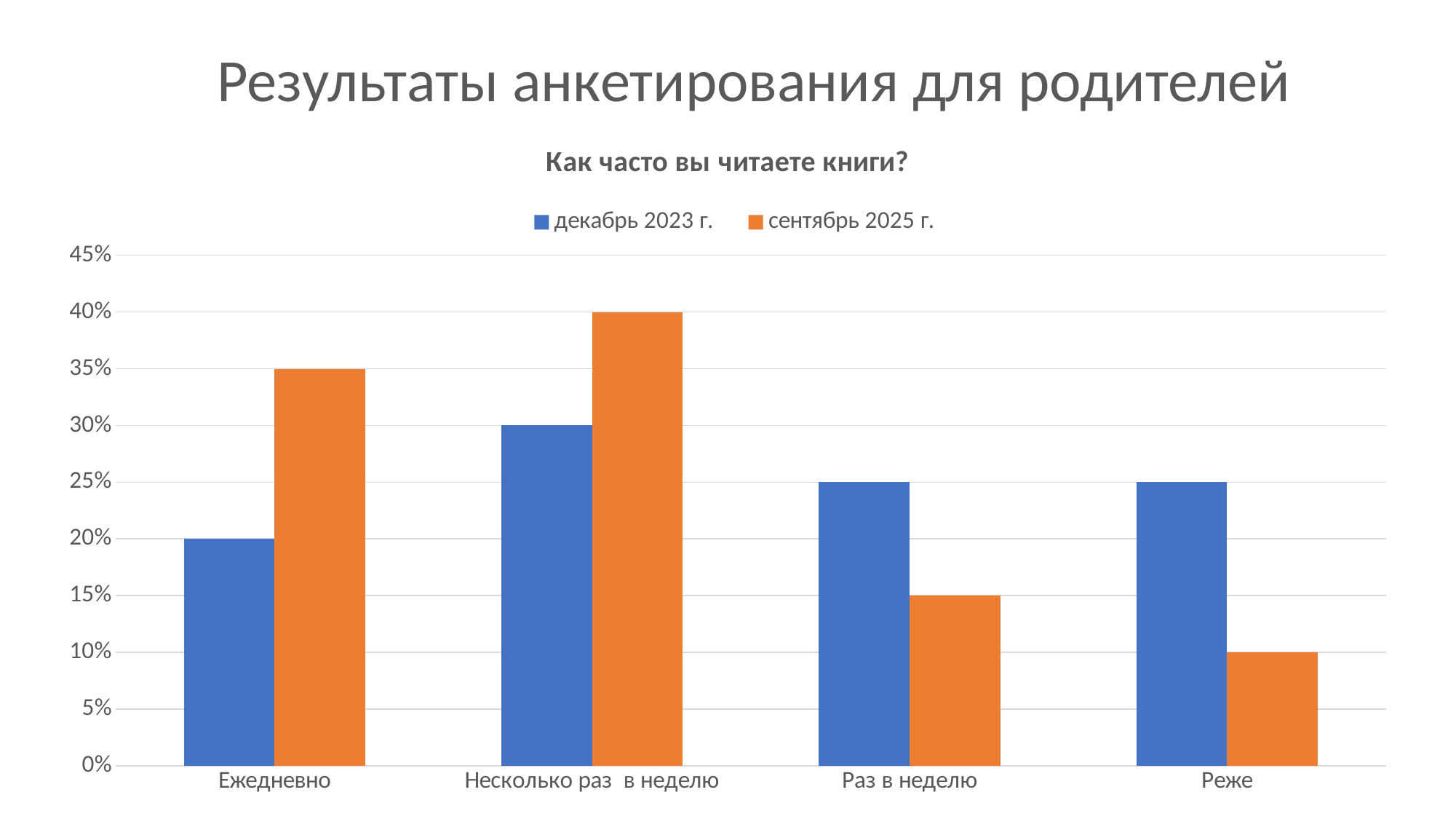

# Результаты анкетирования для родителей

### Chart: Как часто вы читаете книги?

| Category | декабрь 2023 г. | сентябрь 2025 г. |
|---|---|---|
| Ежедневно | 0.2 | 0.35 |
| Несколько раз  в неделю | 0.3 | 0.4 |
| Раз в неделю | 0.25 | 0.15 |
| Реже | 0.25 | 0.1 |